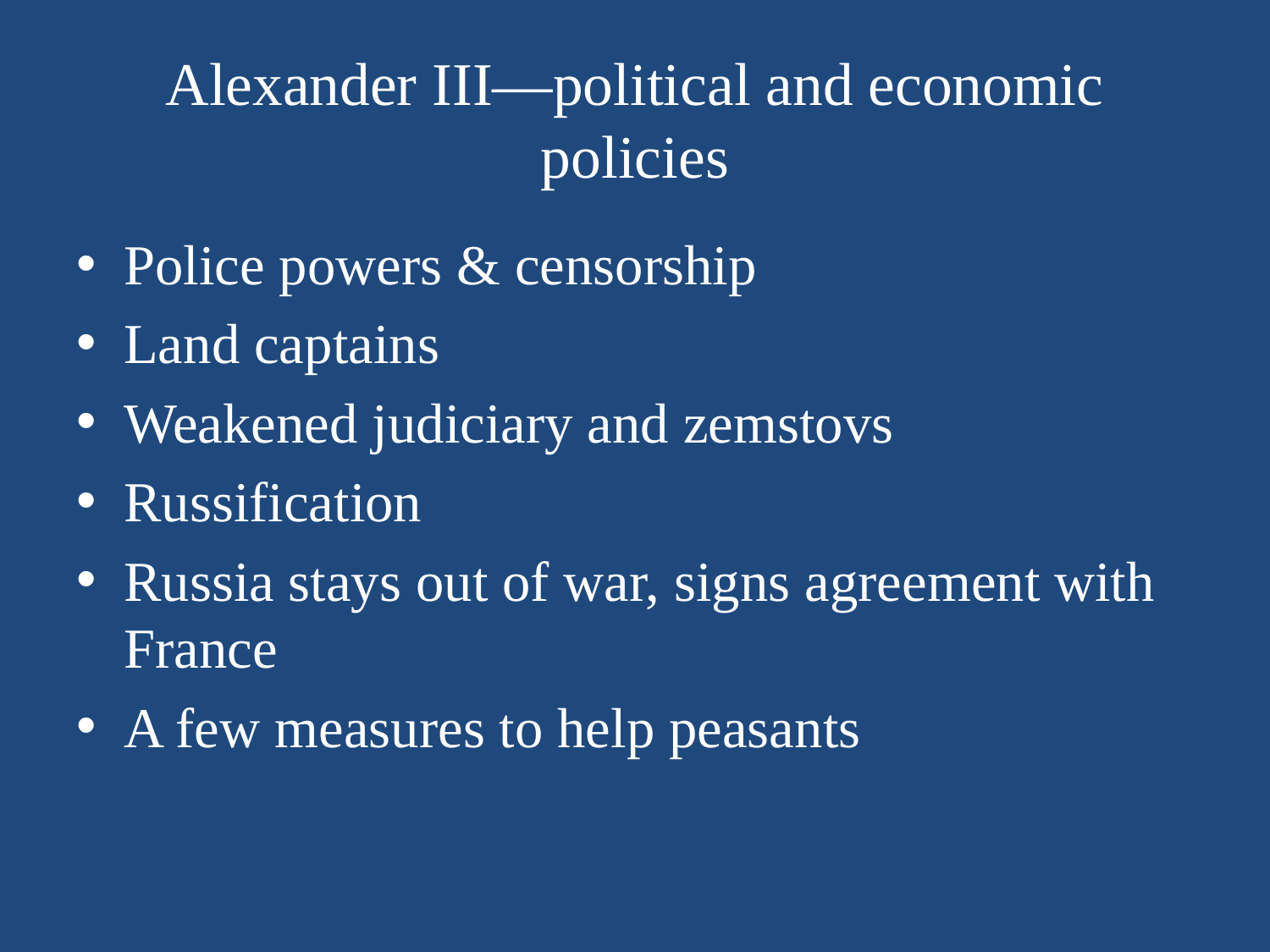

# Alexander III—political and economic policies
Police powers & censorship
Land captains
Weakened judiciary and zemstovs
Russification
Russia stays out of war, signs agreement with France
A few measures to help peasants